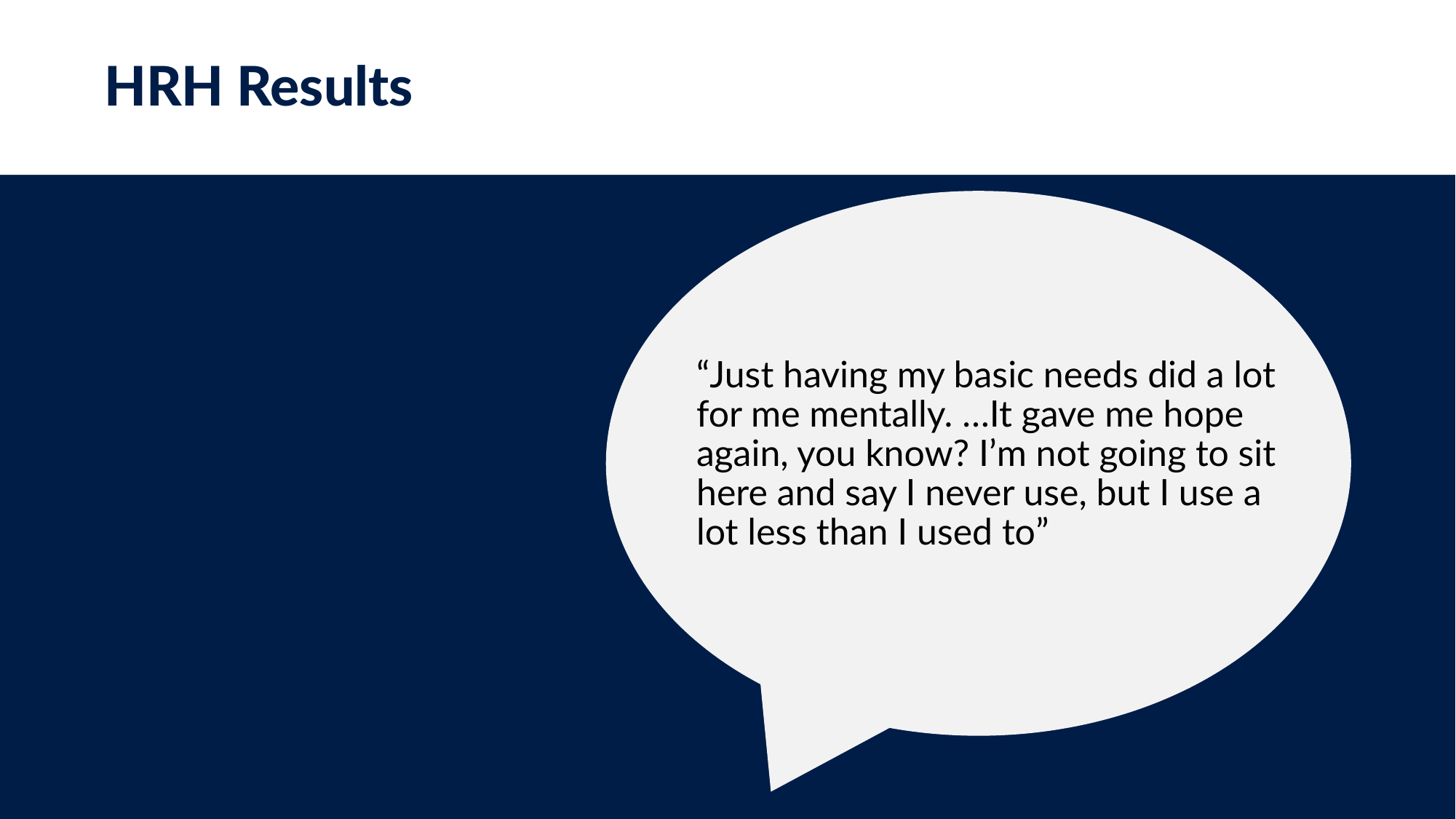

HRH Results

“Just having my basic needs did a lot for me mentally. …It gave me hope again, you know? I’m not going to sit here and say I never use, but I use a lot less than I used to”